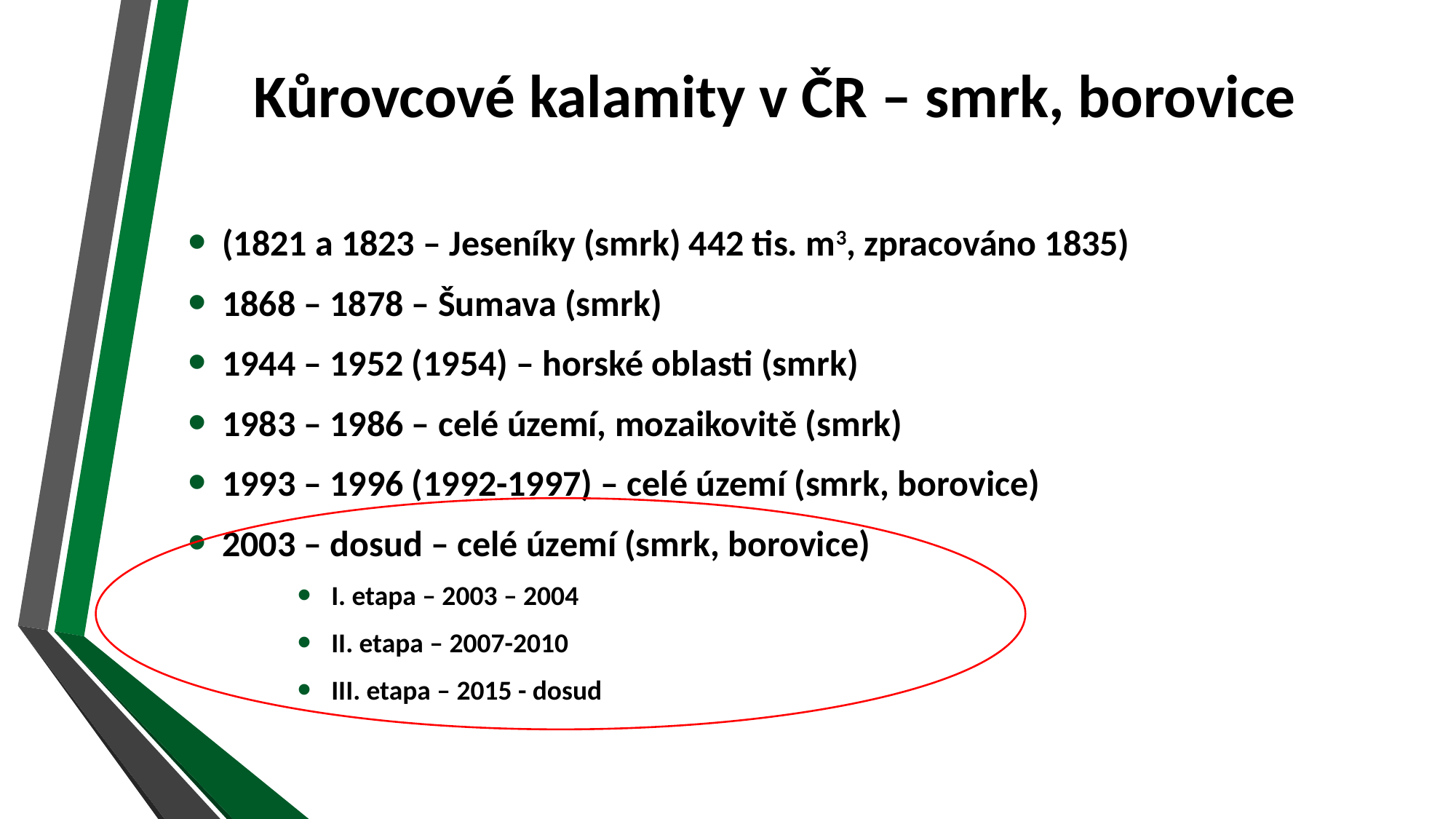

# Kůrovcové kalamity v ČR – smrk, borovice
(1821 a 1823 – Jeseníky (smrk) 442 tis. m3, zpracováno 1835)
1868 – 1878 – Šumava (smrk)
1944 – 1952 (1954) – horské oblasti (smrk)
1983 – 1986 – celé území, mozaikovitě (smrk)
1993 – 1996 (1992-1997) – celé území (smrk, borovice)
2003 – dosud – celé území (smrk, borovice)
I. etapa – 2003 – 2004
II. etapa – 2007-2010
III. etapa – 2015 - dosud